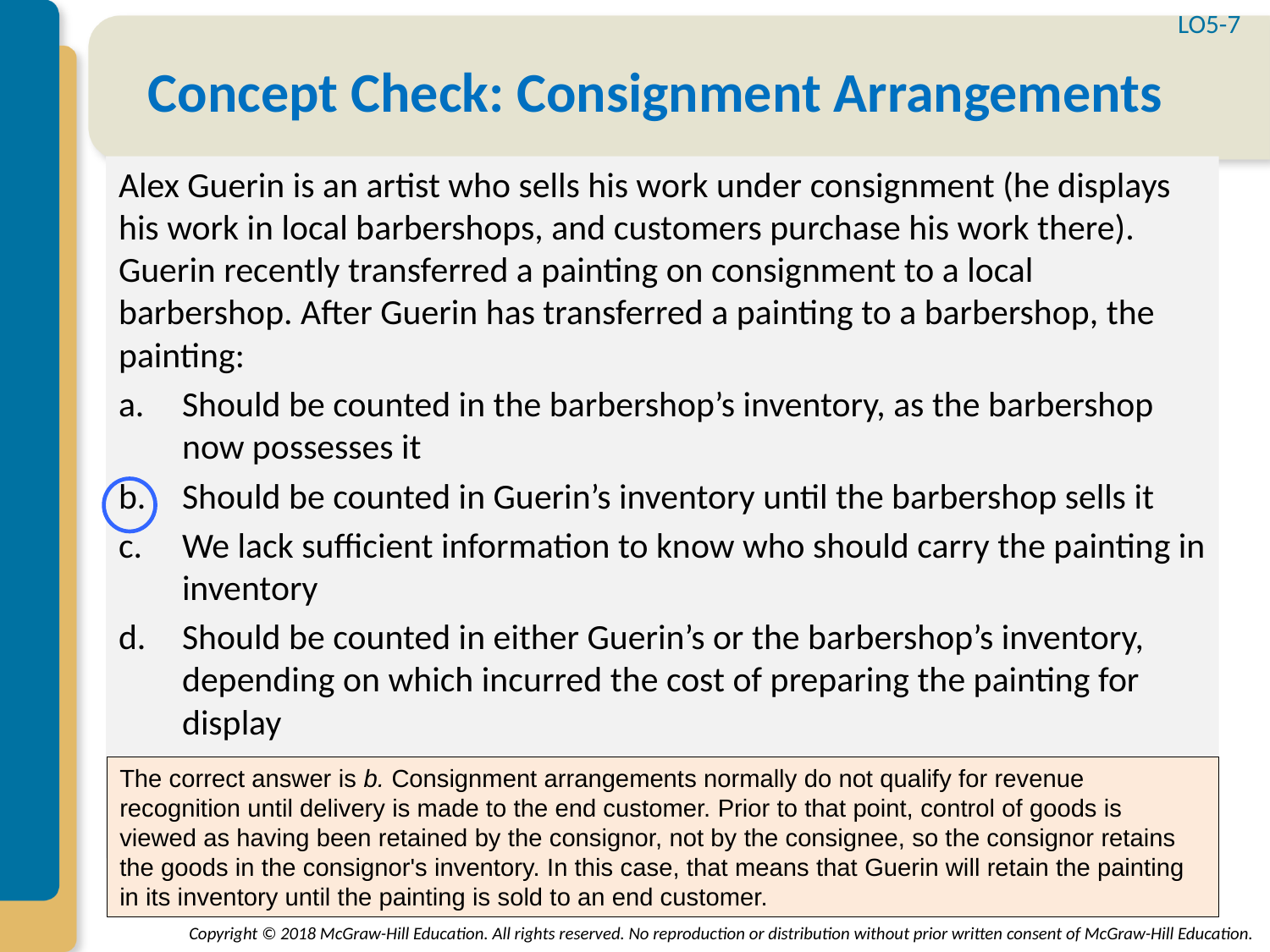

LO5-7
# Concept Check: Consignment Arrangements
Alex Guerin is an artist who sells his work under consignment (he displays his work in local barbershops, and customers purchase his work there). Guerin recently transferred a painting on consignment to a local barbershop. After Guerin has transferred a painting to a barbershop, the painting:
Should be counted in the barbershop’s inventory, as the barbershop now possesses it
Should be counted in Guerin’s inventory until the barbershop sells it
We lack sufficient information to know who should carry the painting in inventory
Should be counted in either Guerin’s or the barbershop’s inventory, depending on which incurred the cost of preparing the painting for display

The correct answer is b. Consignment arrangements normally do not qualify for revenue recognition until delivery is made to the end customer. Prior to that point, control of goods is viewed as having been retained by the consignor, not by the consignee, so the consignor retains the goods in the consignor's inventory. In this case, that means that Guerin will retain the painting in its inventory until the painting is sold to an end customer.